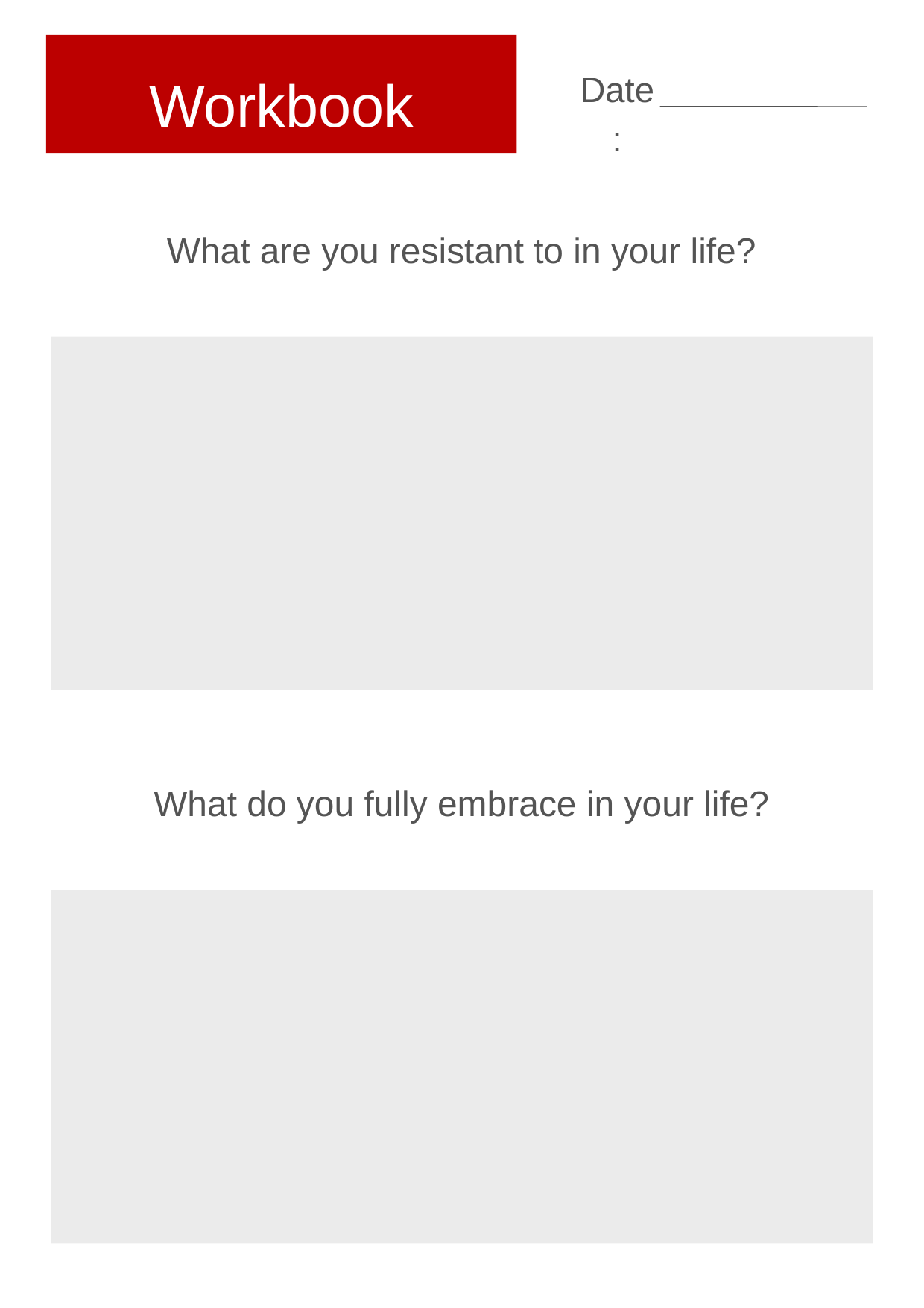

Workbook
Date:

What are you resistant to in your life?

What do you fully embrace in your life?